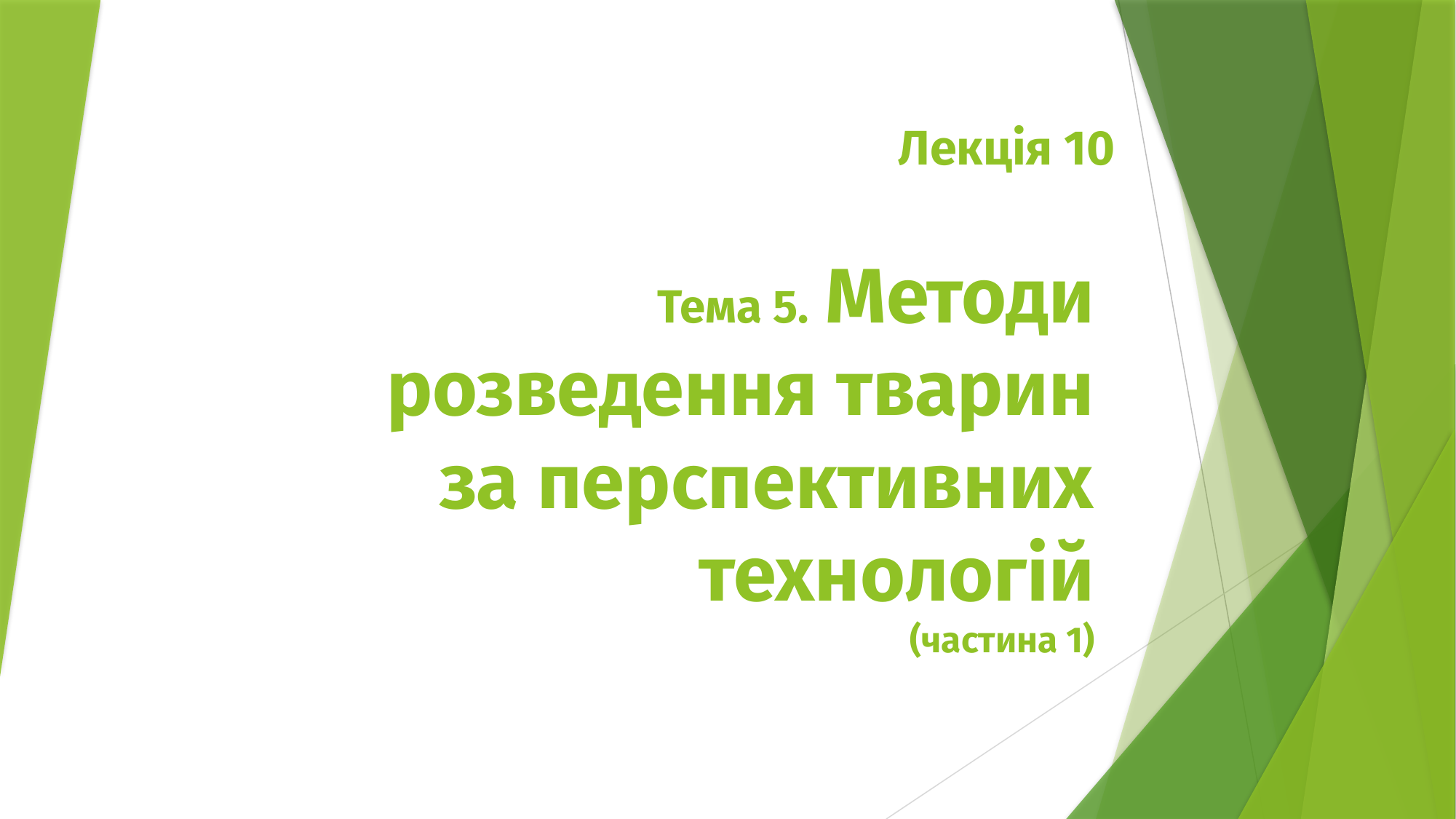

Лекція 10
# Тема 5. Методи розведення тварин за перспективних технологій (частина 1)